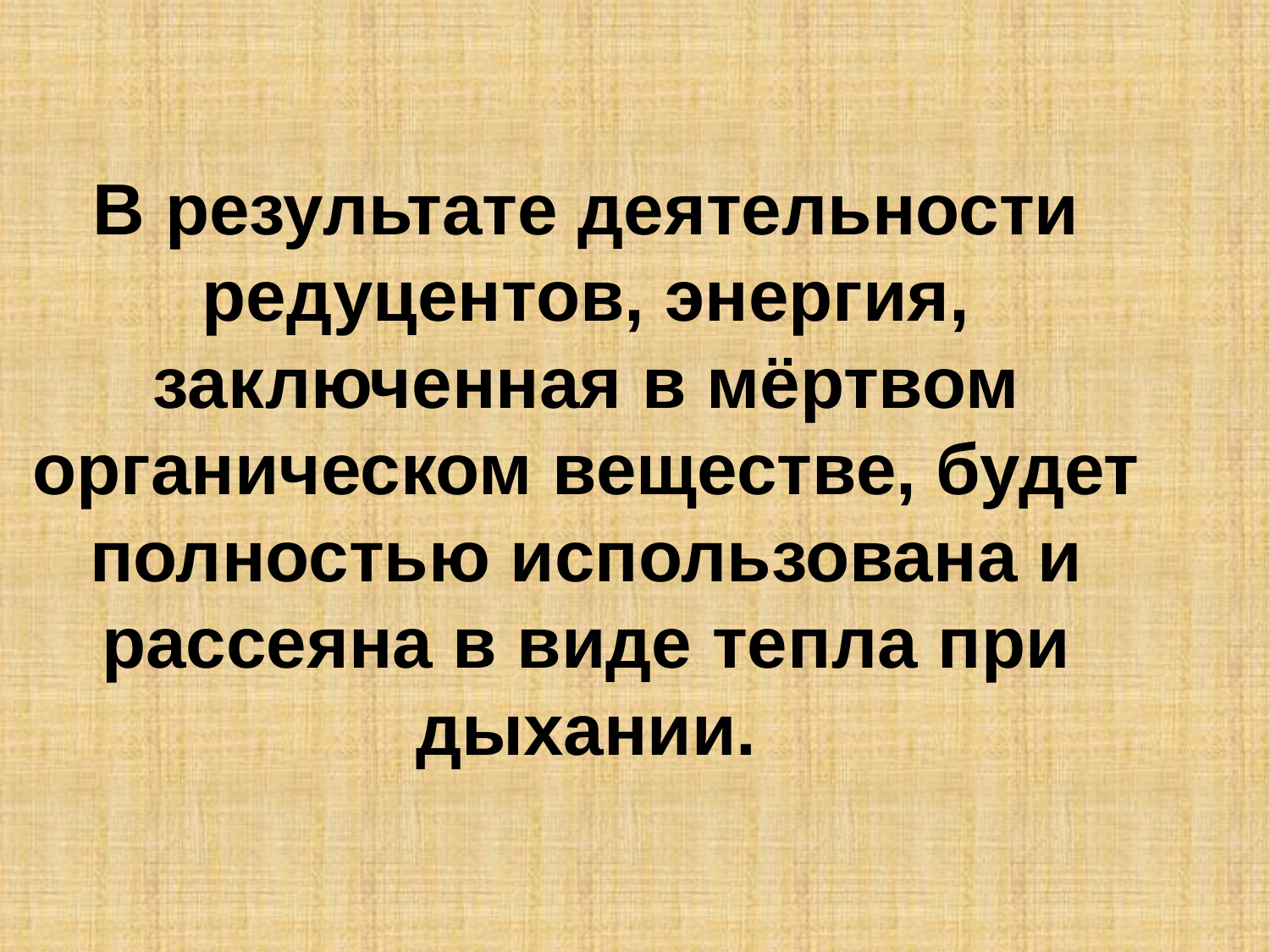

В результате деятельности редуцентов, энергия, заключенная в мёртвом органическом веществе, будет полностью использована и рассеяна в виде тепла при дыхании.